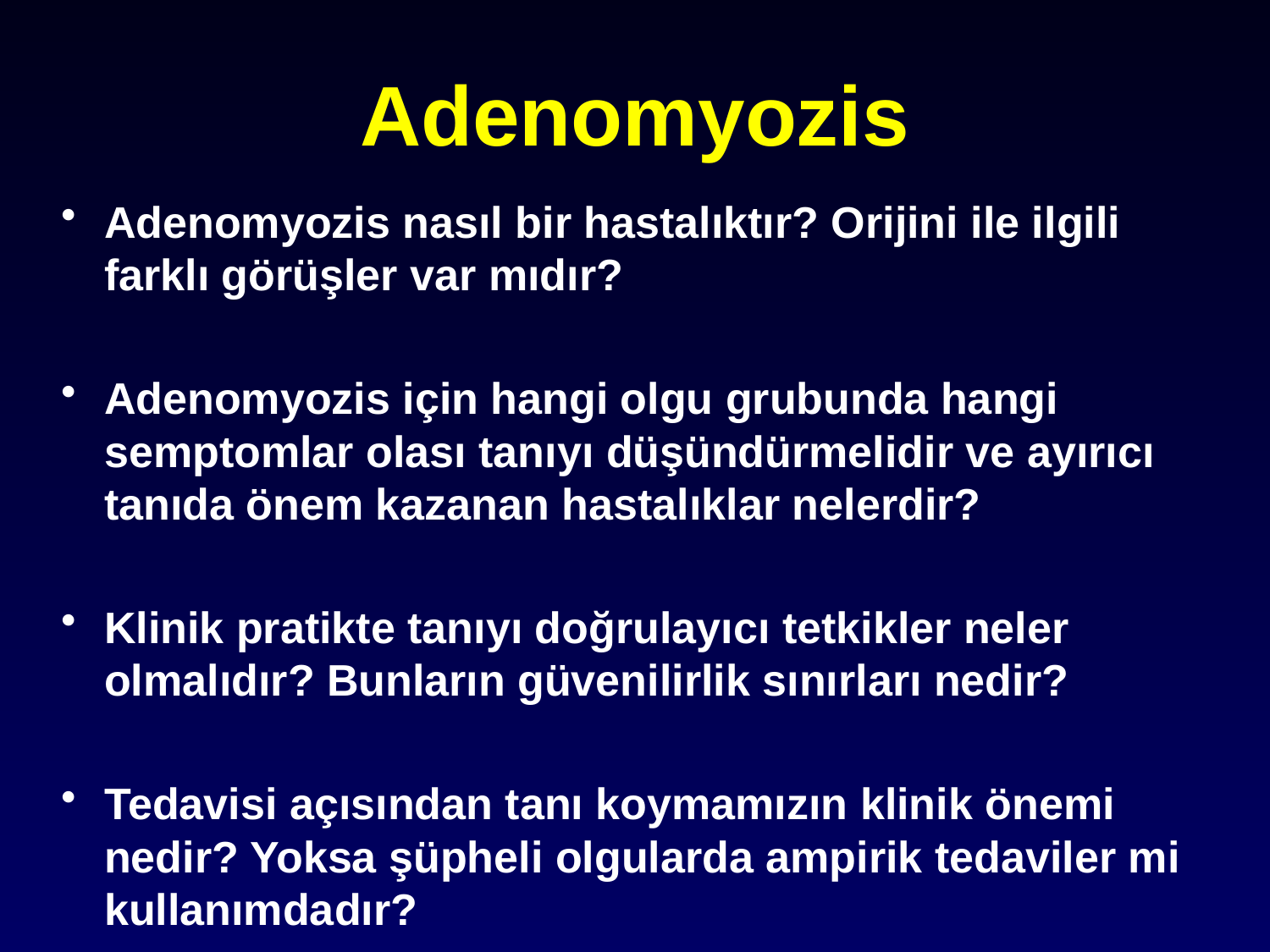

# Adenomyozis
Adenomyozis nasıl bir hastalıktır? Orijini ile ilgili farklı görüşler var mıdır?

Adenomyozis için hangi olgu grubunda hangi semptomlar olası tanıyı düşündürmelidir ve ayırıcı tanıda önem kazanan hastalıklar nelerdir?

Klinik pratikte tanıyı doğrulayıcı tetkikler neler olmalıdır? Bunların güvenilirlik sınırları nedir?

Tedavisi açısından tanı koymamızın klinik önemi nedir? Yoksa şüpheli olgularda ampirik tedaviler mi kullanımdadır?